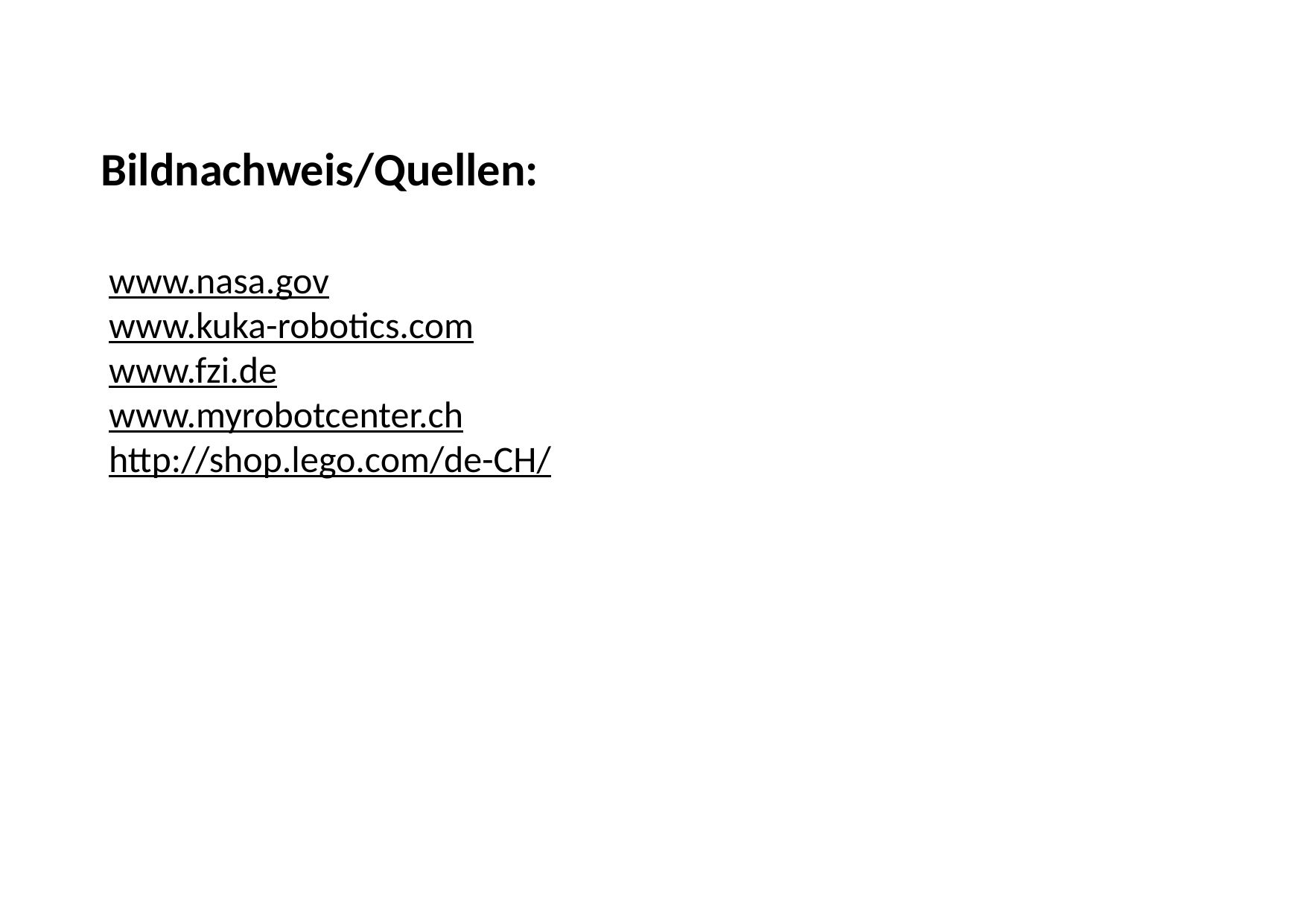

# Bildnachweis/Quellen:
www.nasa.gov
www.kuka-robotics.com
www.fzi.de
www.myrobotcenter.ch
http://shop.lego.com/de-CH/